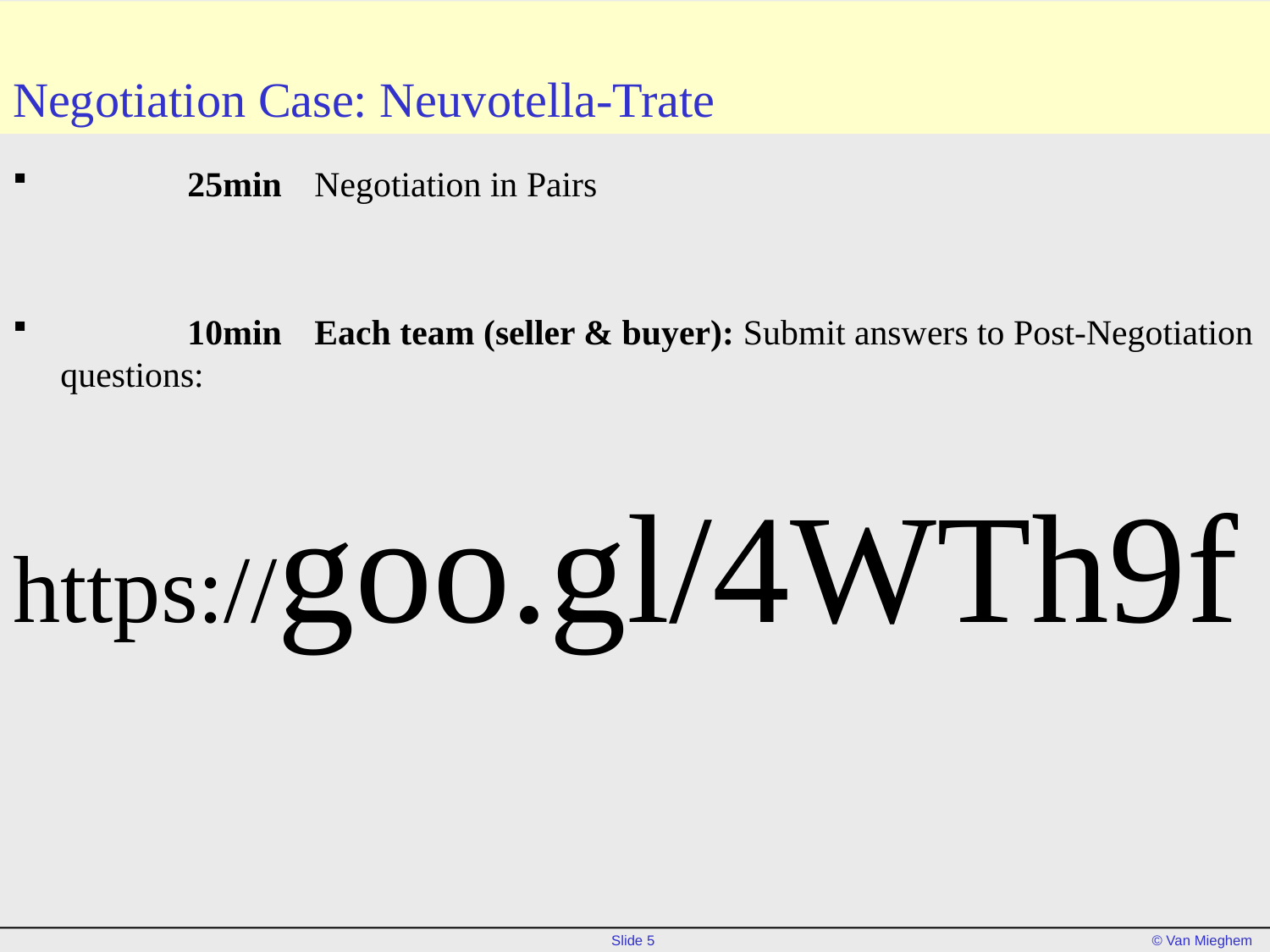

# Negotiation Case: Neuvotella-Trate
	25min	Negotiation in Pairs

	10min	Each team (seller & buyer): Submit answers to Post-Negotiation questions:
	 https://goo.gl/4WTh9f